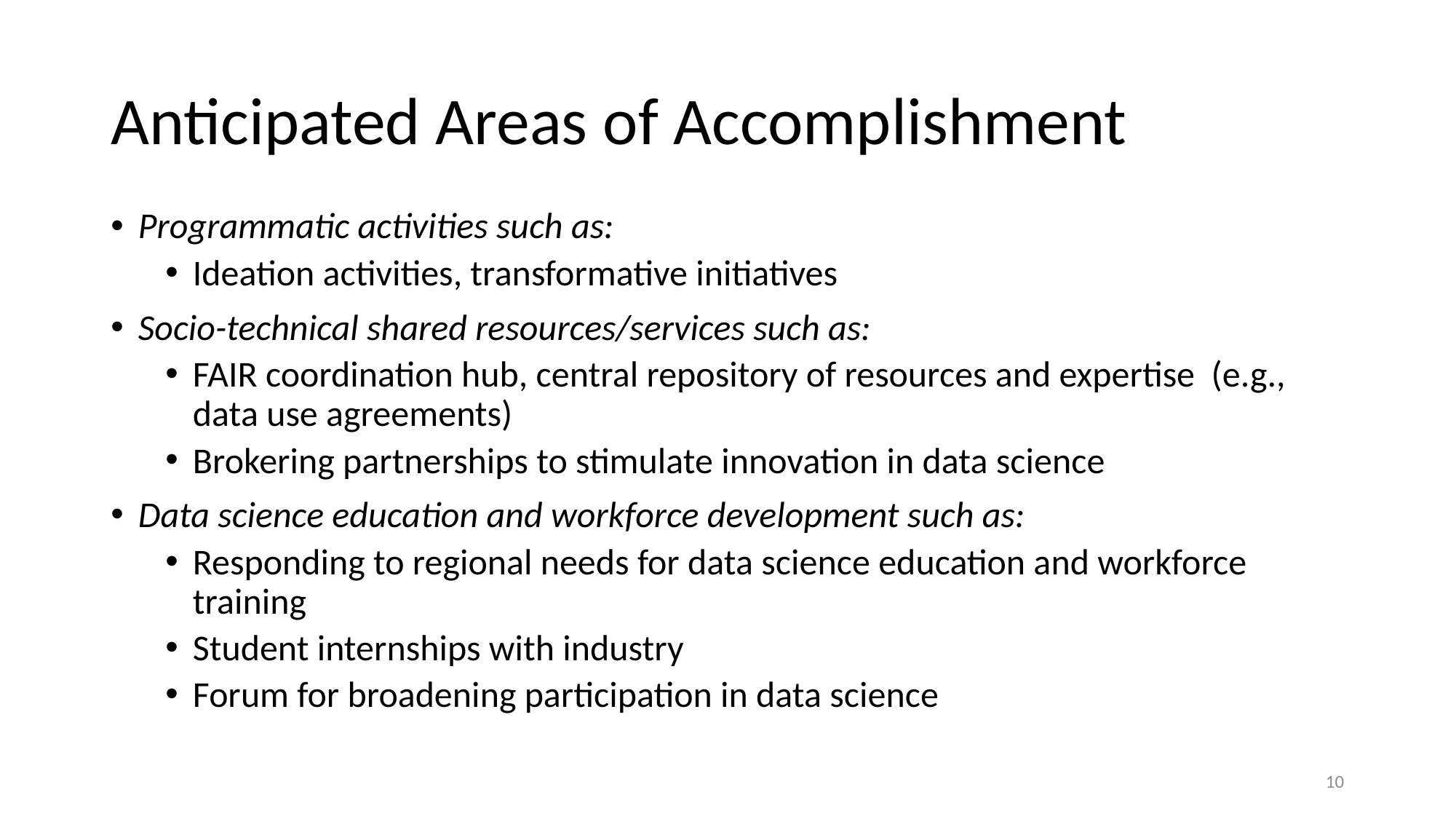

# Anticipated Areas of Accomplishment
Programmatic activities such as:
Ideation activities, transformative initiatives
Socio-technical shared resources/services such as:
FAIR coordination hub, central repository of resources and expertise  (e.g., data use agreements)
Brokering partnerships to stimulate innovation in data science
Data science education and workforce development such as:
Responding to regional needs for data science education and workforce training
Student internships with industry
Forum for broadening participation in data science
10